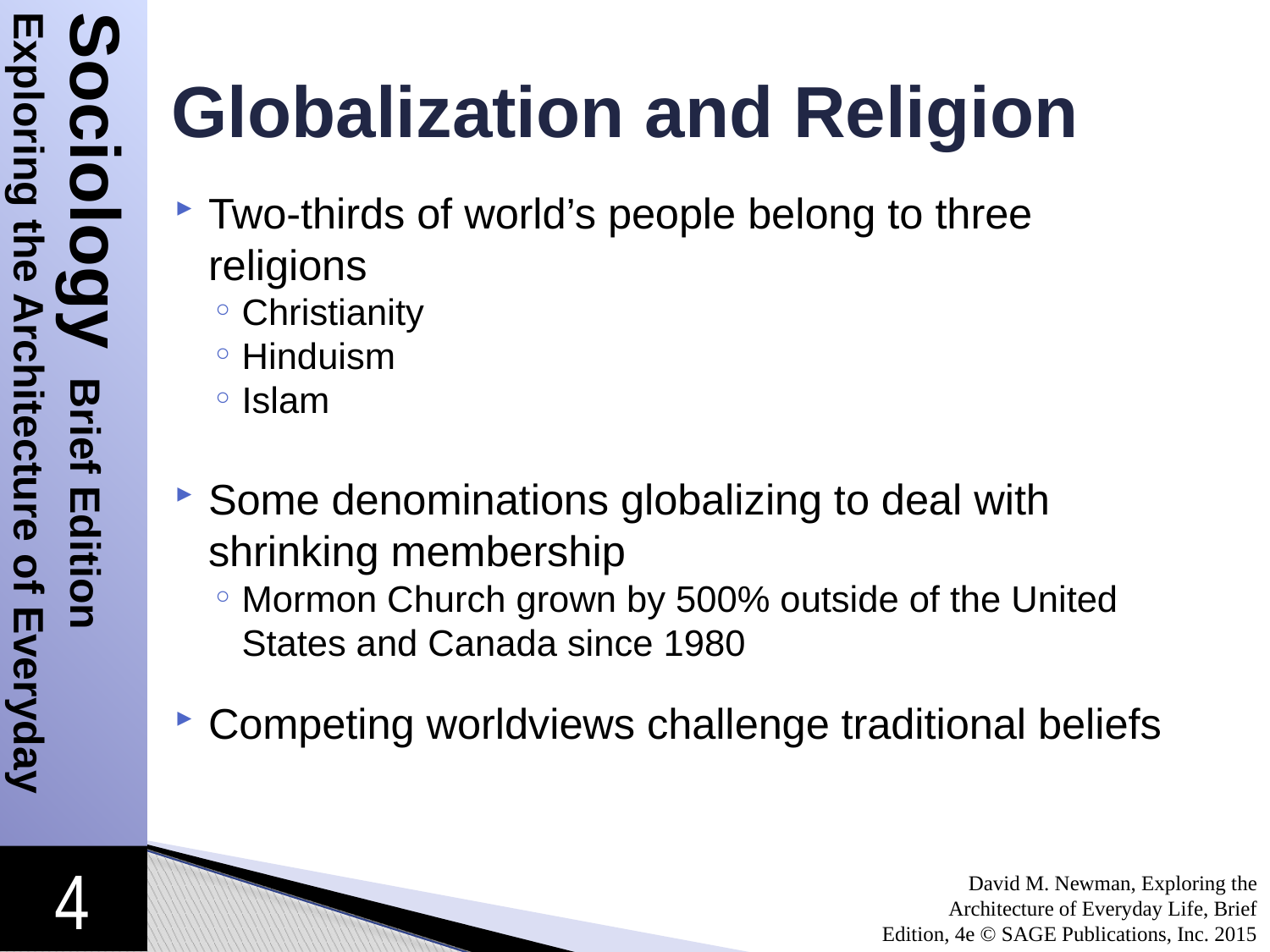

# Globalization and Religion
Two-thirds of world’s people belong to three religions
Christianity
Hinduism
Islam

Some denominations globalizing to deal with shrinking membership
Mormon Church grown by 500% outside of the United States and Canada since 1980

Competing worldviews challenge traditional beliefs
David M. Newman, Exploring the Architecture of Everyday Life, Brief Edition, 4e © SAGE Publications, Inc. 2015